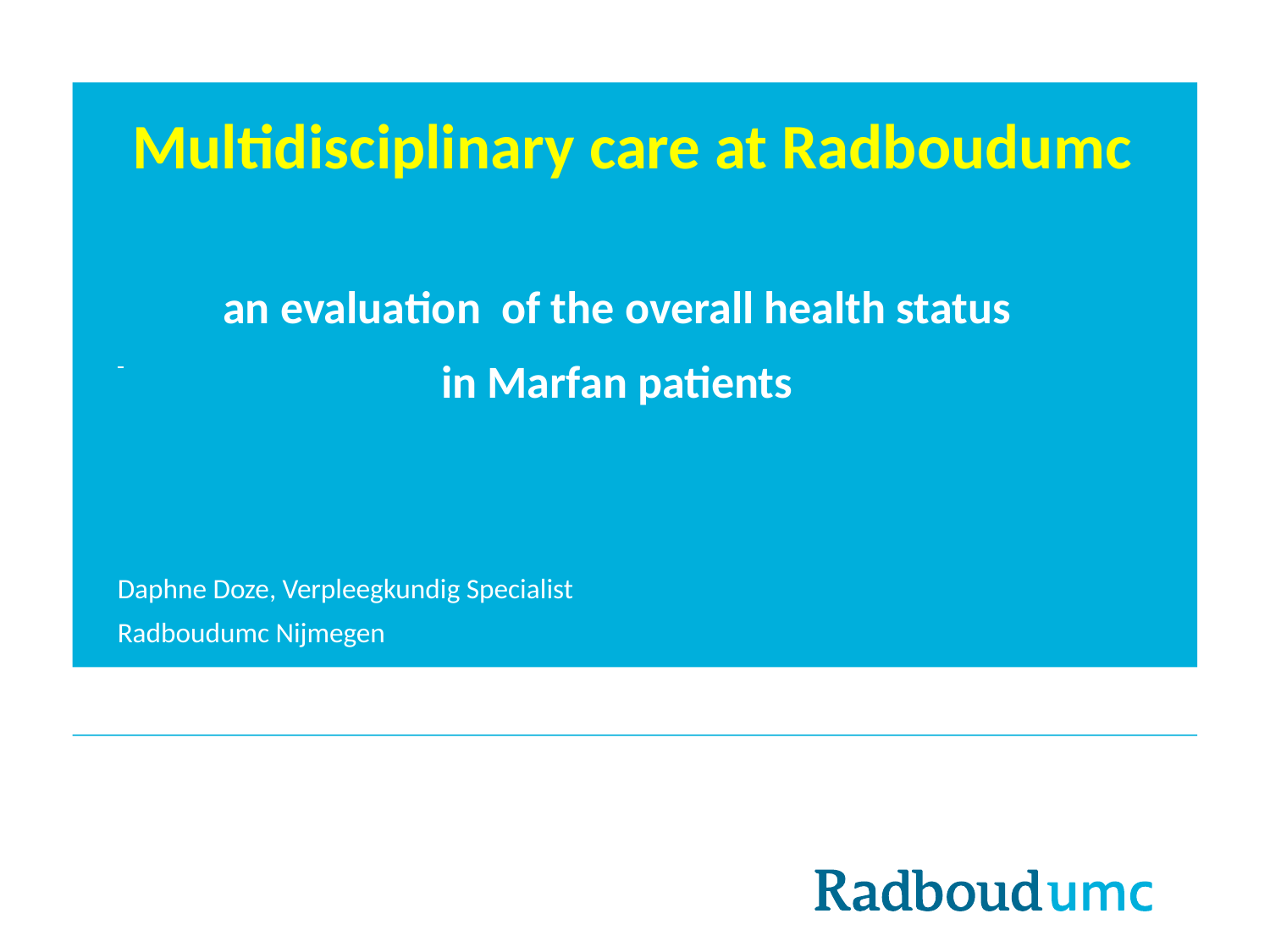

Multidisciplinary care at Radboudumc
# an evaluation  of the overall health status in Marfan patients

Daphne Doze, Verpleegkundig Specialist
Radboudumc Nijmegen